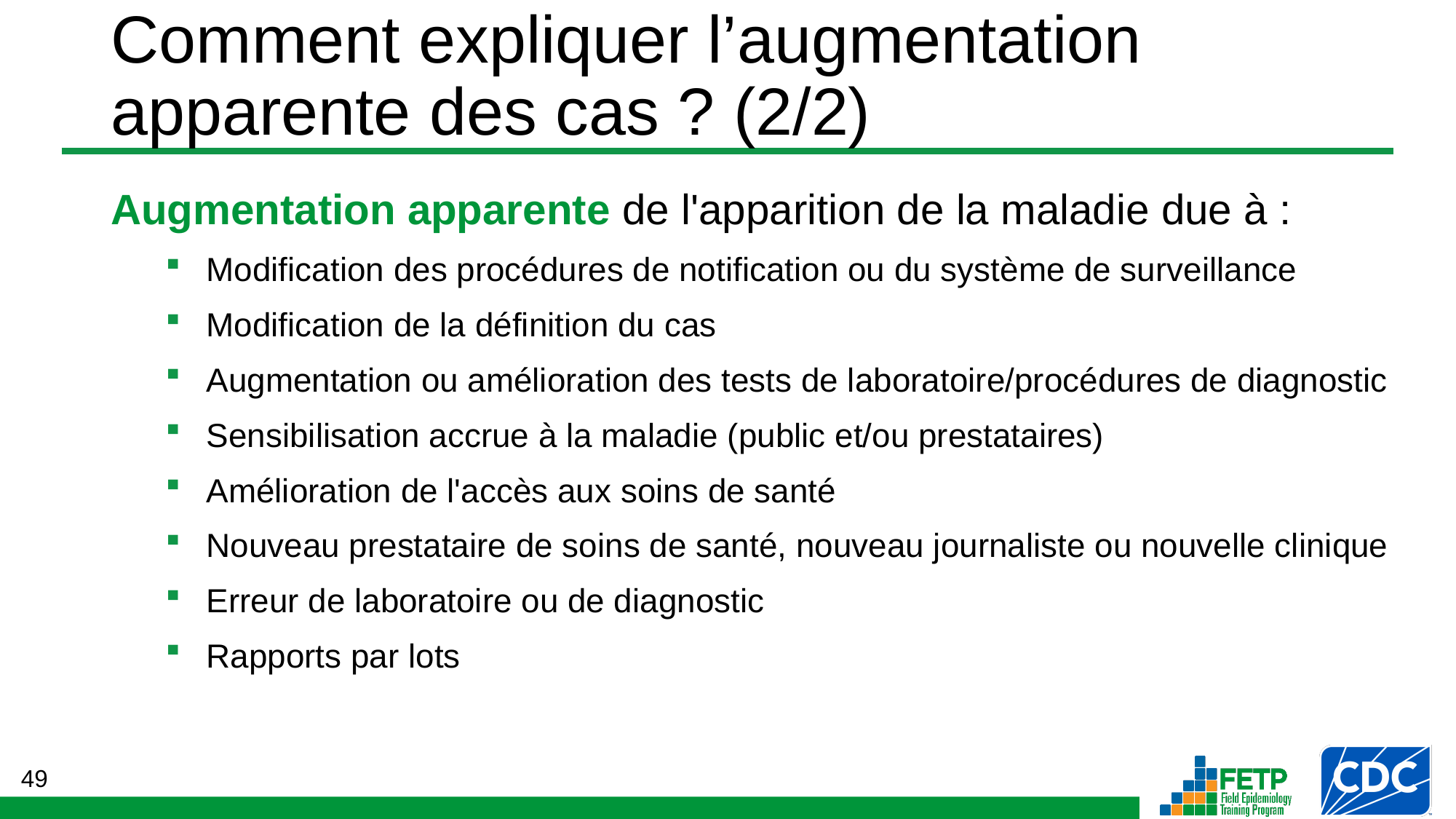

# Comment expliquer l’augmentation apparente des cas ? (2/2)
Augmentation apparente de l'apparition de la maladie due à :
Modification des procédures de notification ou du système de surveillance
Modification de la définition du cas
Augmentation ou amélioration des tests de laboratoire/procédures de diagnostic
Sensibilisation accrue à la maladie (public et/ou prestataires)
Amélioration de l'accès aux soins de santé
Nouveau prestataire de soins de santé, nouveau journaliste ou nouvelle clinique
Erreur de laboratoire ou de diagnostic
Rapports par lots